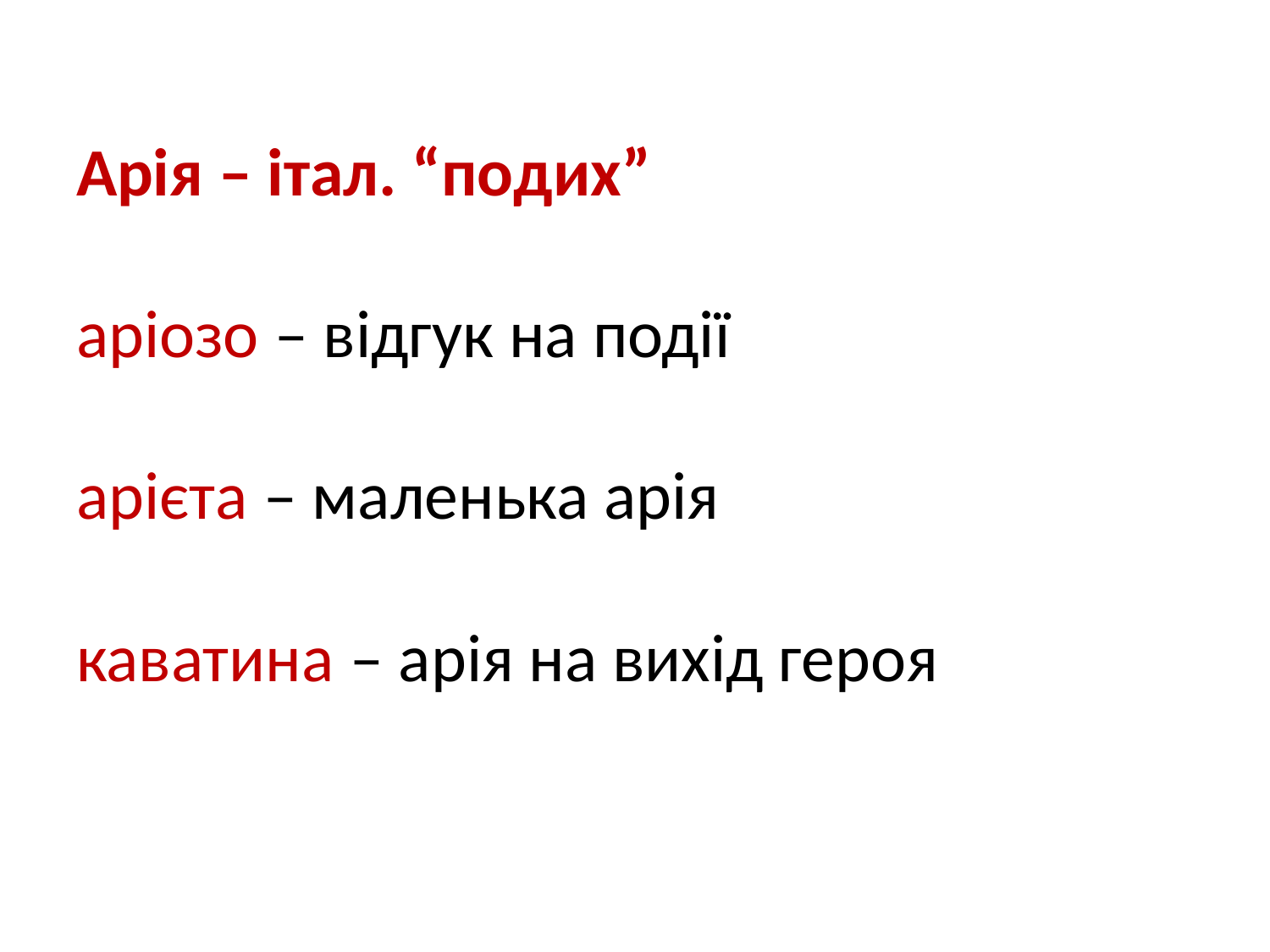

# Арія – італ. “подих” аріозо – відгук на події арієта – маленька арія каватина – арія на вихід героя